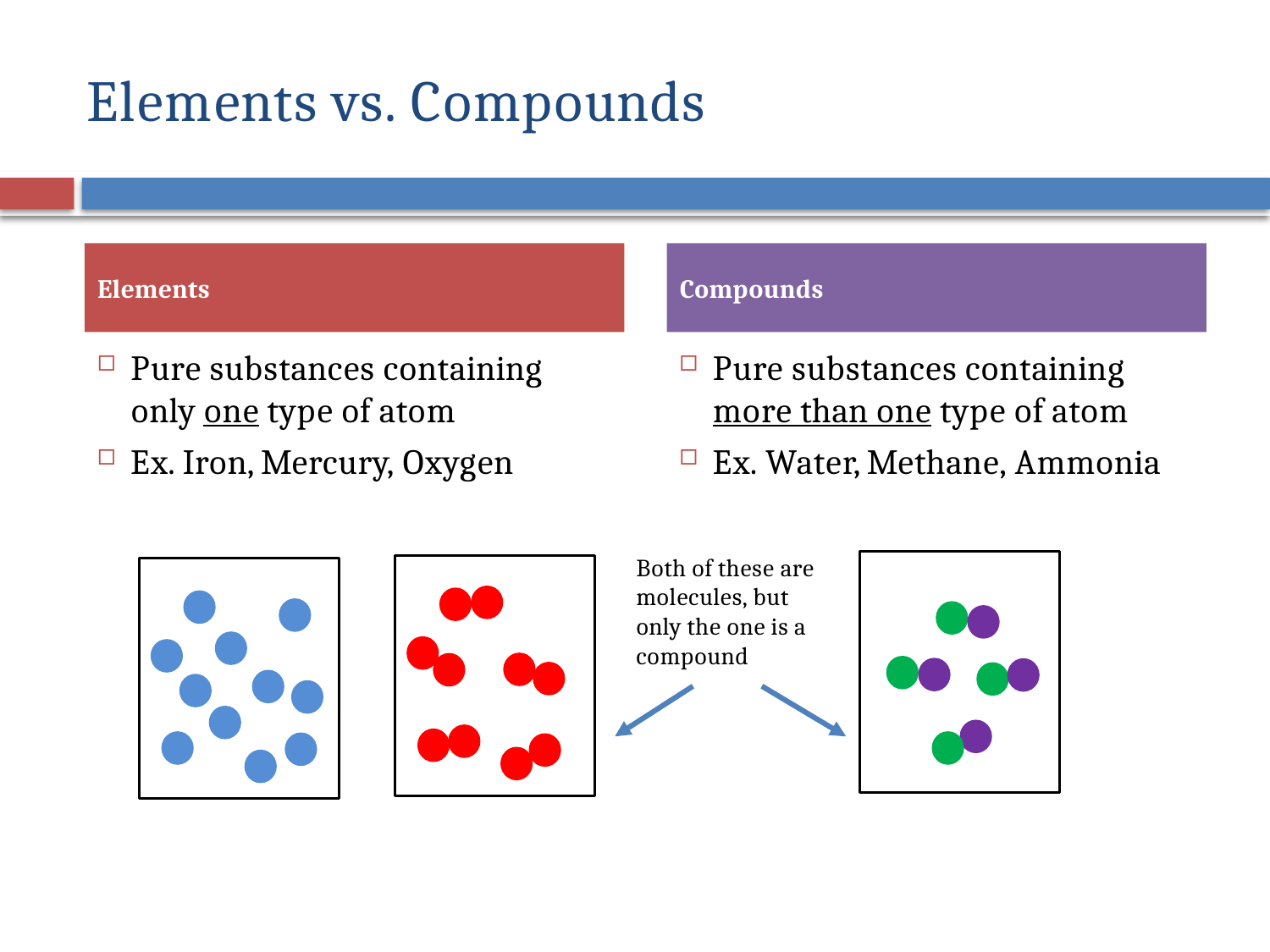

# Elements vs. Compounds
Elements
Compounds
Pure substances containing only one type of atom
Ex. Iron, Mercury, Oxygen
Pure substances containing more than one type of atom
Ex. Water, Methane, Ammonia
Both of these are molecules, but only the one is a compound